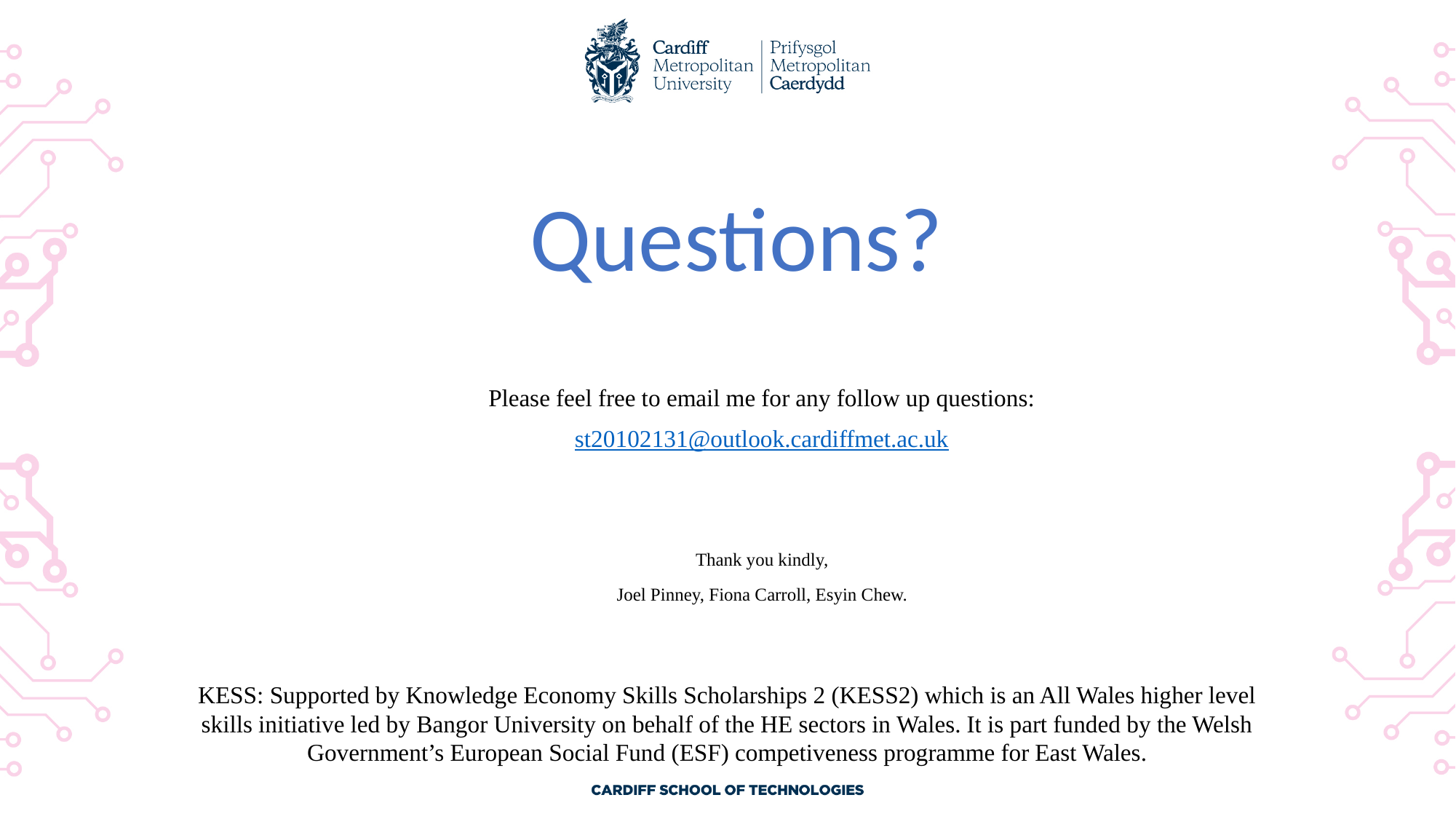

Questions?
Please feel free to email me for any follow up questions:
st20102131@outlook.cardiffmet.ac.uk

Thank you kindly,
Joel Pinney, Fiona Carroll, Esyin Chew.
KESS: Supported by Knowledge Economy Skills Scholarships 2 (KESS2) which is an All Wales higher level skills initiative led by Bangor University on behalf of the HE sectors in Wales. It is part funded by the Welsh Government’s European Social Fund (ESF) competiveness programme for East Wales.